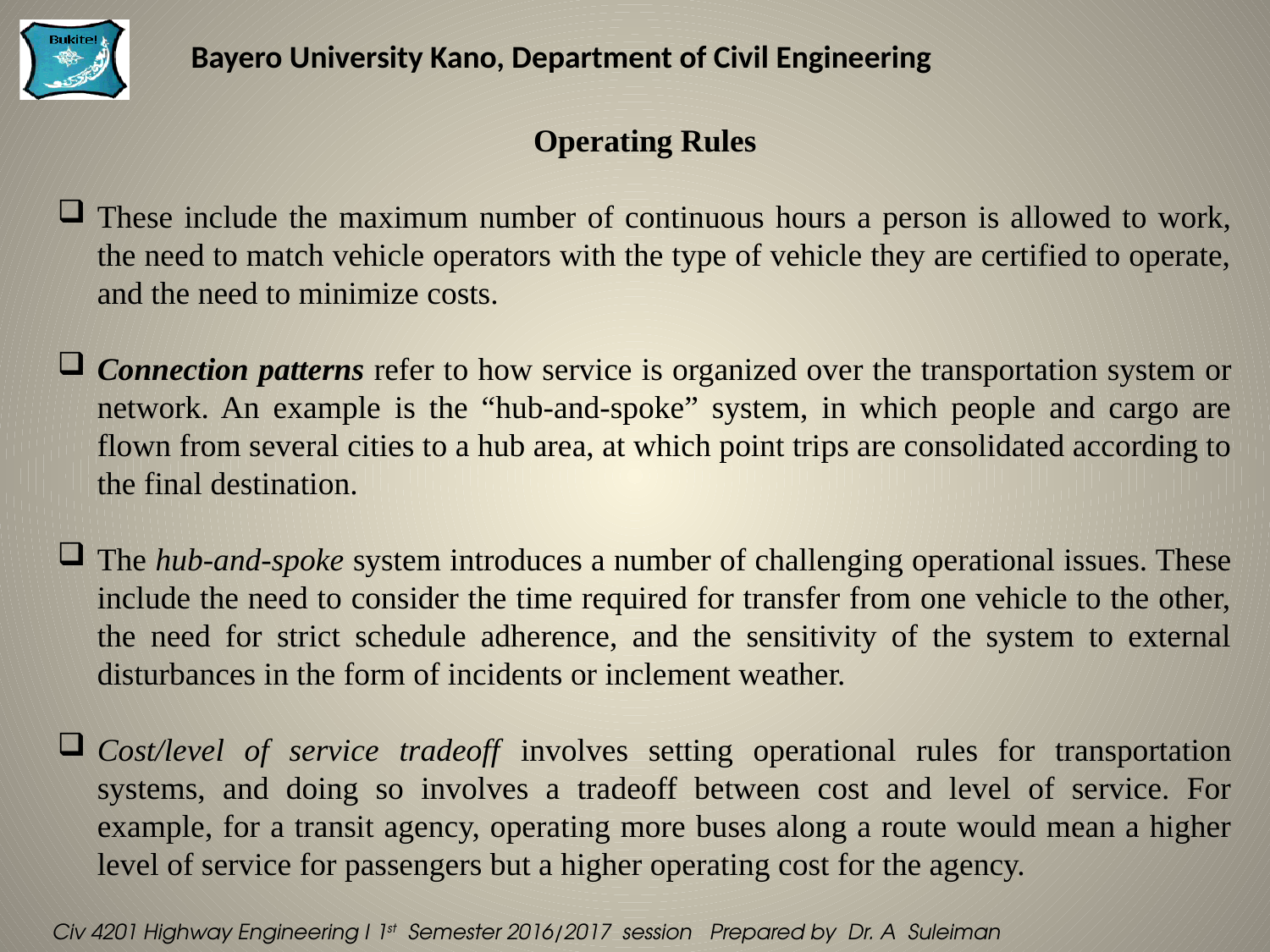

Operating Rules

These include the maximum number of continuous hours a person is allowed to work, the need to match vehicle operators with the type of vehicle they are certified to operate, and the need to minimize costs.

Connection patterns refer to how service is organized over the transportation system or network. An example is the “hub-and-spoke” system, in which people and cargo are flown from several cities to a hub area, at which point trips are consolidated according to the final destination.

The hub-and-spoke system introduces a number of challenging operational issues. These include the need to consider the time required for transfer from one vehicle to the other, the need for strict schedule adherence, and the sensitivity of the system to external disturbances in the form of incidents or inclement weather.

Cost/level of service tradeoff involves setting operational rules for transportation systems, and doing so involves a tradeoff between cost and level of service. For example, for a transit agency, operating more buses along a route would mean a higher level of service for passengers but a higher operating cost for the agency.